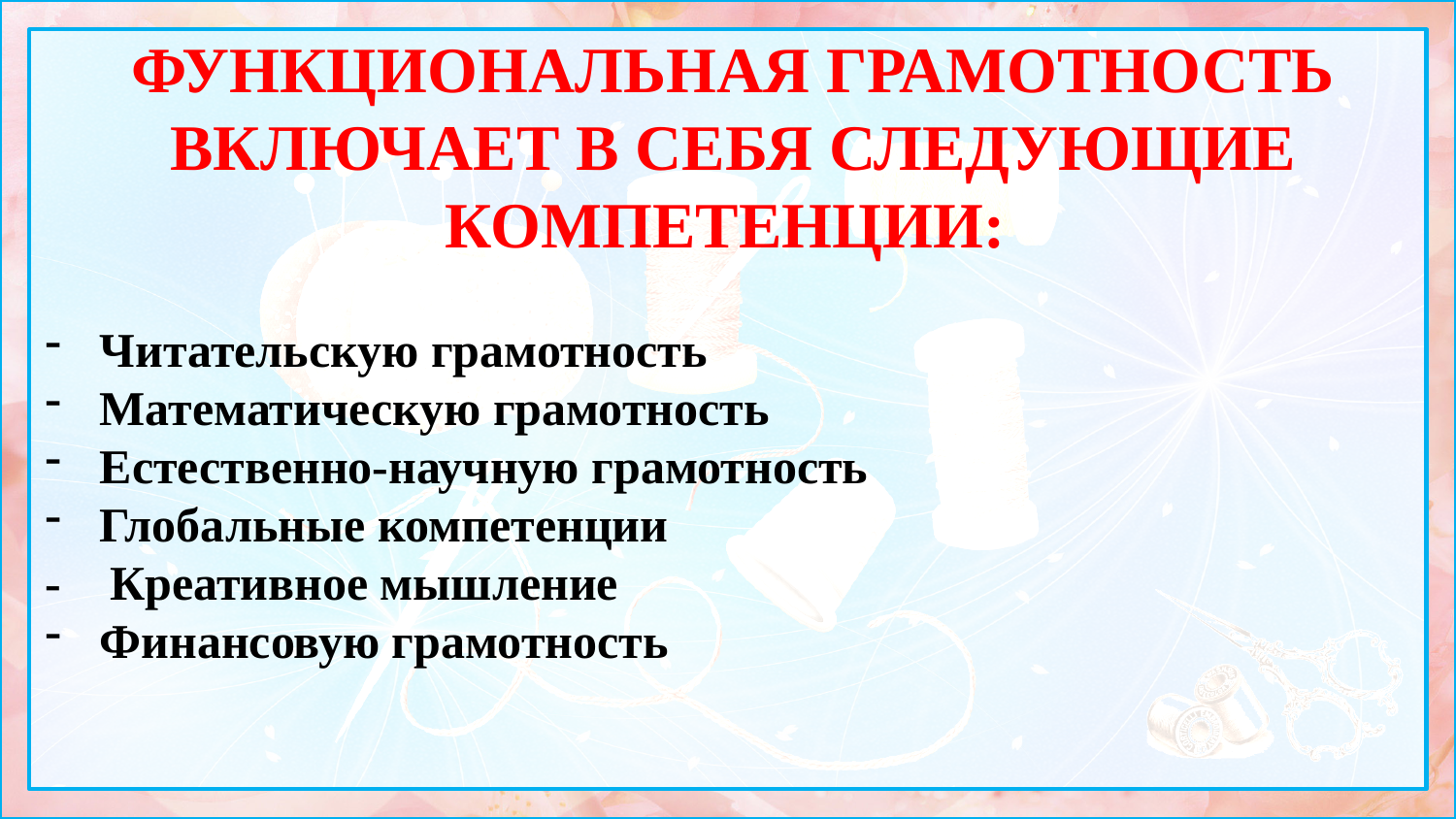

ФУНКЦИОНАЛЬНАЯ ГРАМОТНОСТЬ ВКЛЮЧАЕТ В СЕБЯ СЛЕДУЮЩИЕ КОМПЕТЕНЦИИ:

Читательскую грамотность
Математическую грамотность
Естественно-научную грамотность
Глобальные компетенции
-    Креативное мышление
Финансовую грамотность